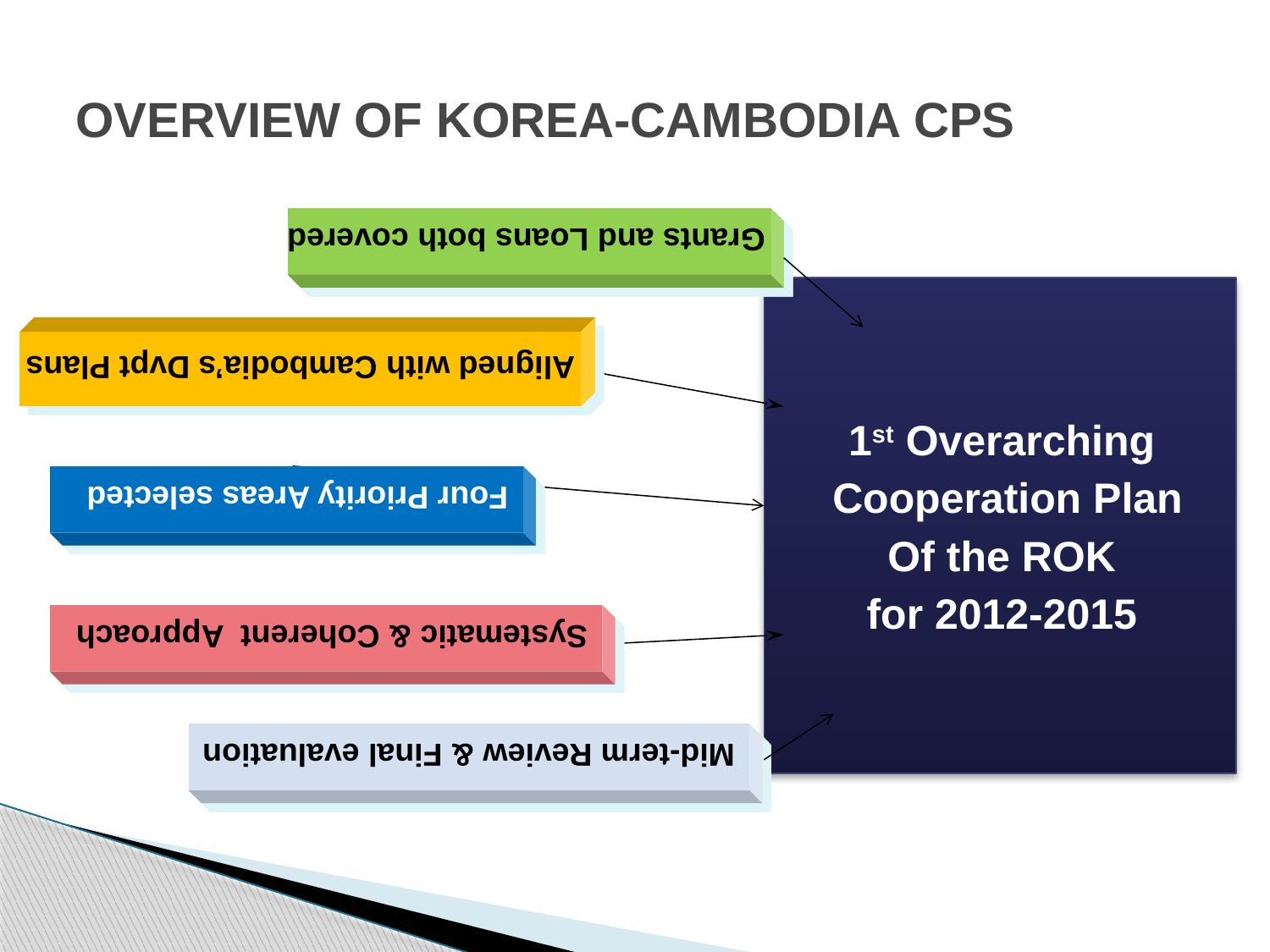

Grants and Loans both covered
# OVERVIEW OF KOREA-CAMBODIA CPS
Aligned with Cambodia’s Dvpt Plans
 Four Priority Areas selected
1st Overarching
Cooperation Plan
Of the ROK
for 2012-2015
 Systematic & Coherent  Approach

 Mid-term Review & Final evaluation